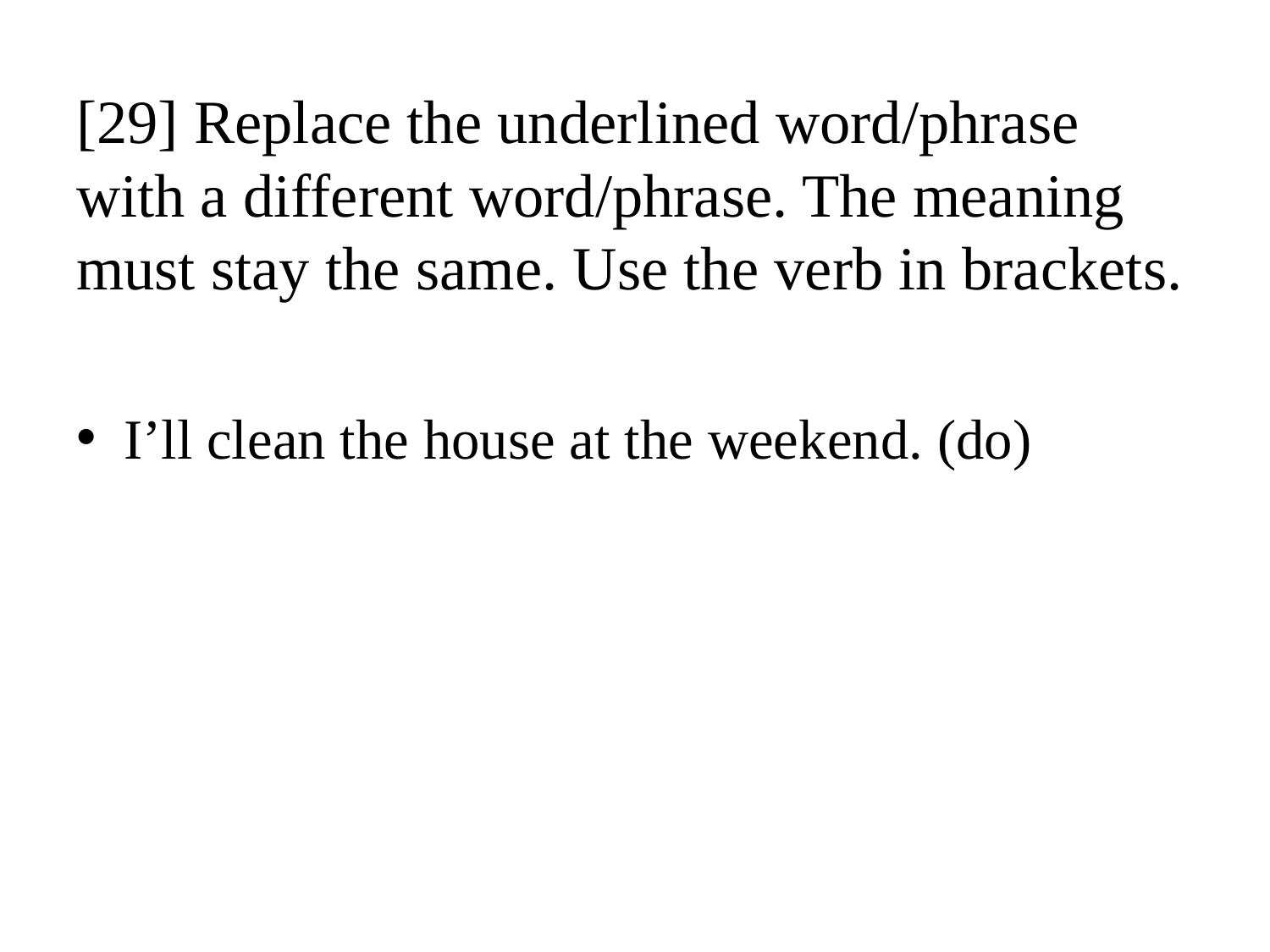

# [29] Replace the underlined word/phrase with a different word/phrase. The meaning must stay the same. Use the verb in brackets.
I’ll clean the house at the weekend. (do)